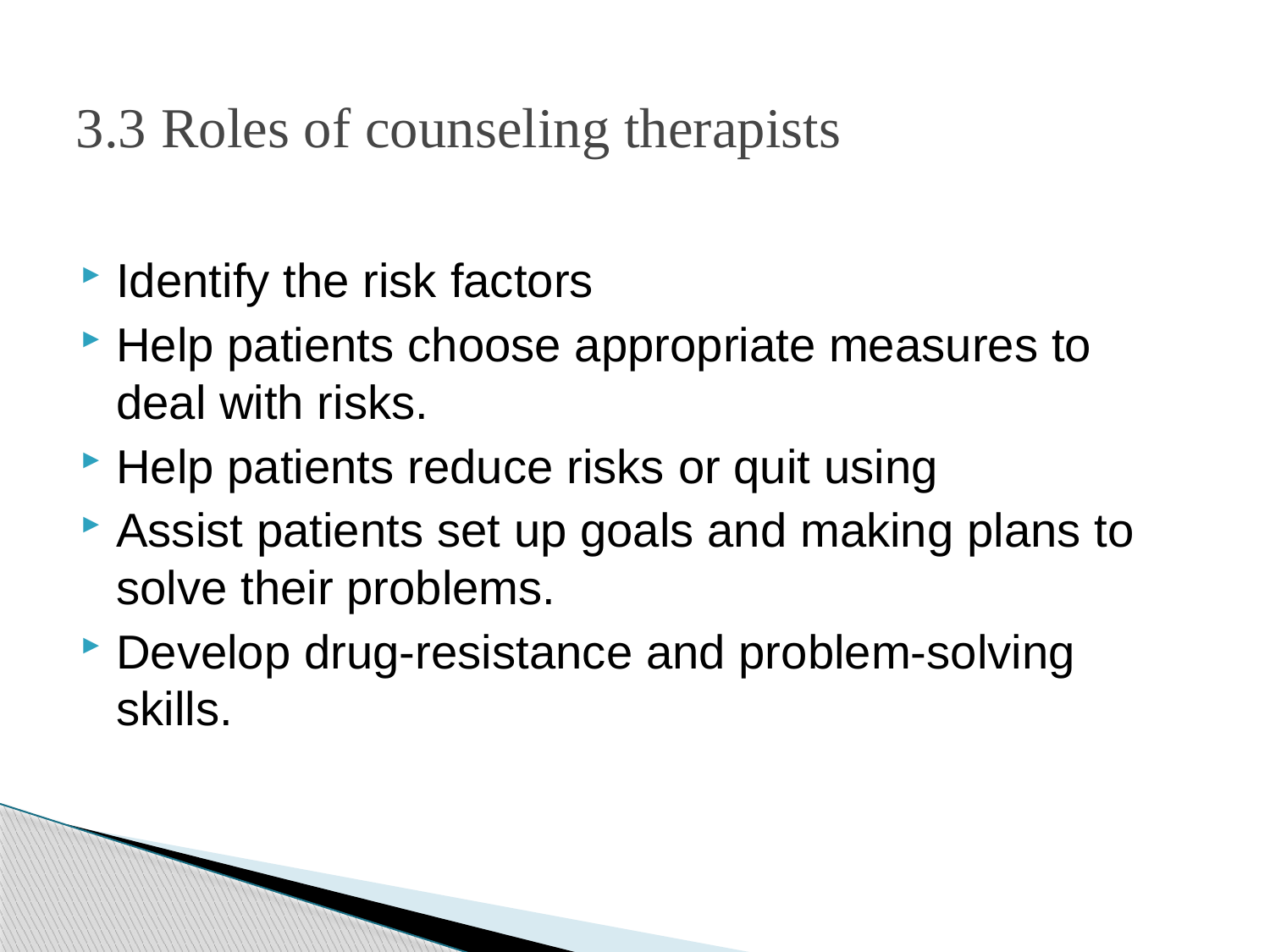

# 3.3 Roles of counseling therapists

Identify the risk factors
Help patients choose appropriate measures to deal with risks.
Help patients reduce risks or quit using
Assist patients set up goals and making plans to solve their problems.
Develop drug-resistance and problem-solving skills.